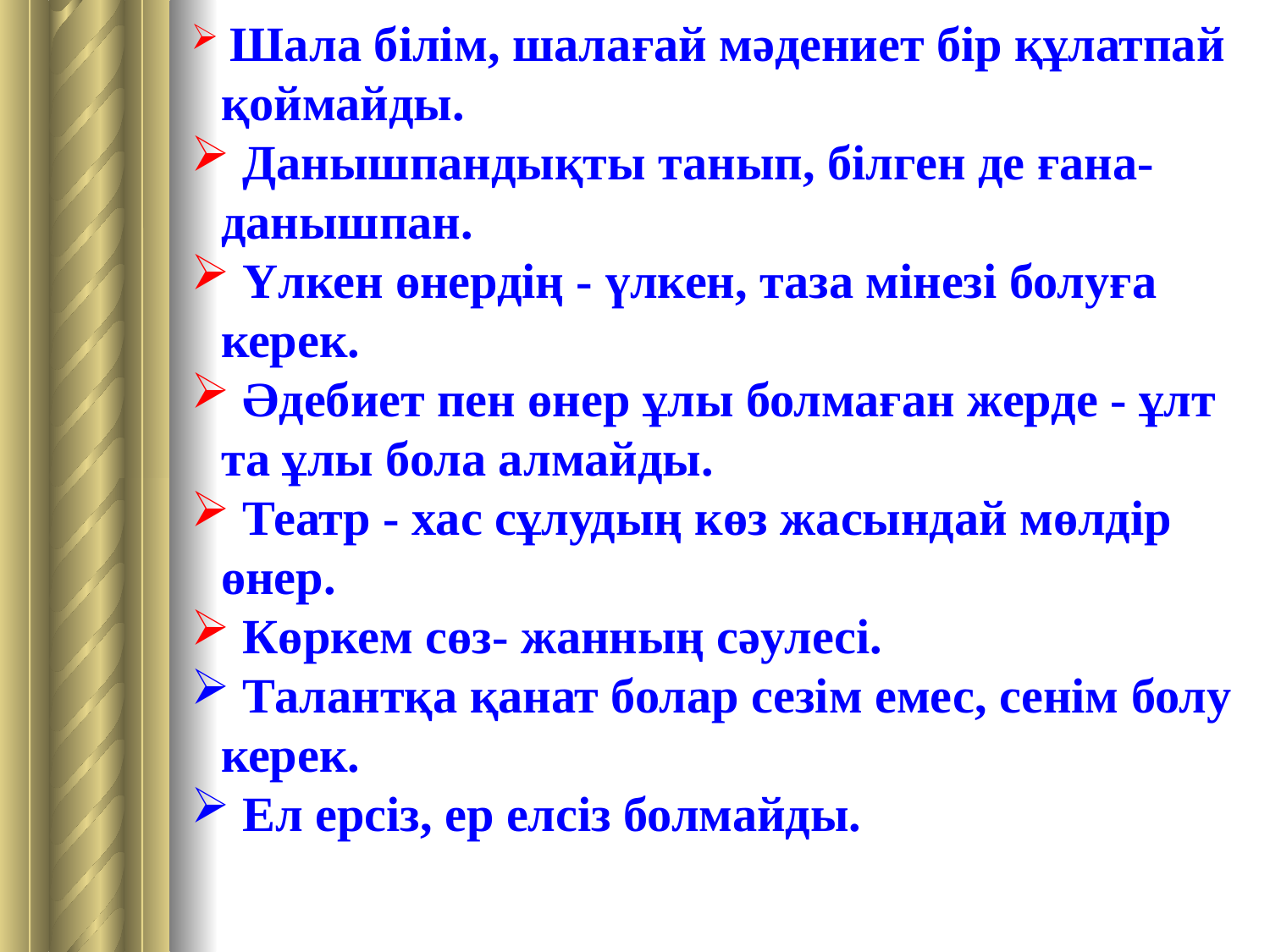

Шала білім, шалағай мәдениет бір құлатпай қоймайды.
 Данышпандықты танып, білген де ғана- данышпан.
 Үлкен өнердің - үлкен, таза мінезі болуға керек.
 Әдебиет пен өнер ұлы болмаған жерде - ұлт та ұлы бола алмайды.
 Театр - хас сұлудың көз жасындай мөлдір өнер.
 Көркем сөз- жанның сәулесі.
 Талантқа қанат болар сезім емес, сенім болу керек.
 Ел ерсіз, ер елсіз болмайды.